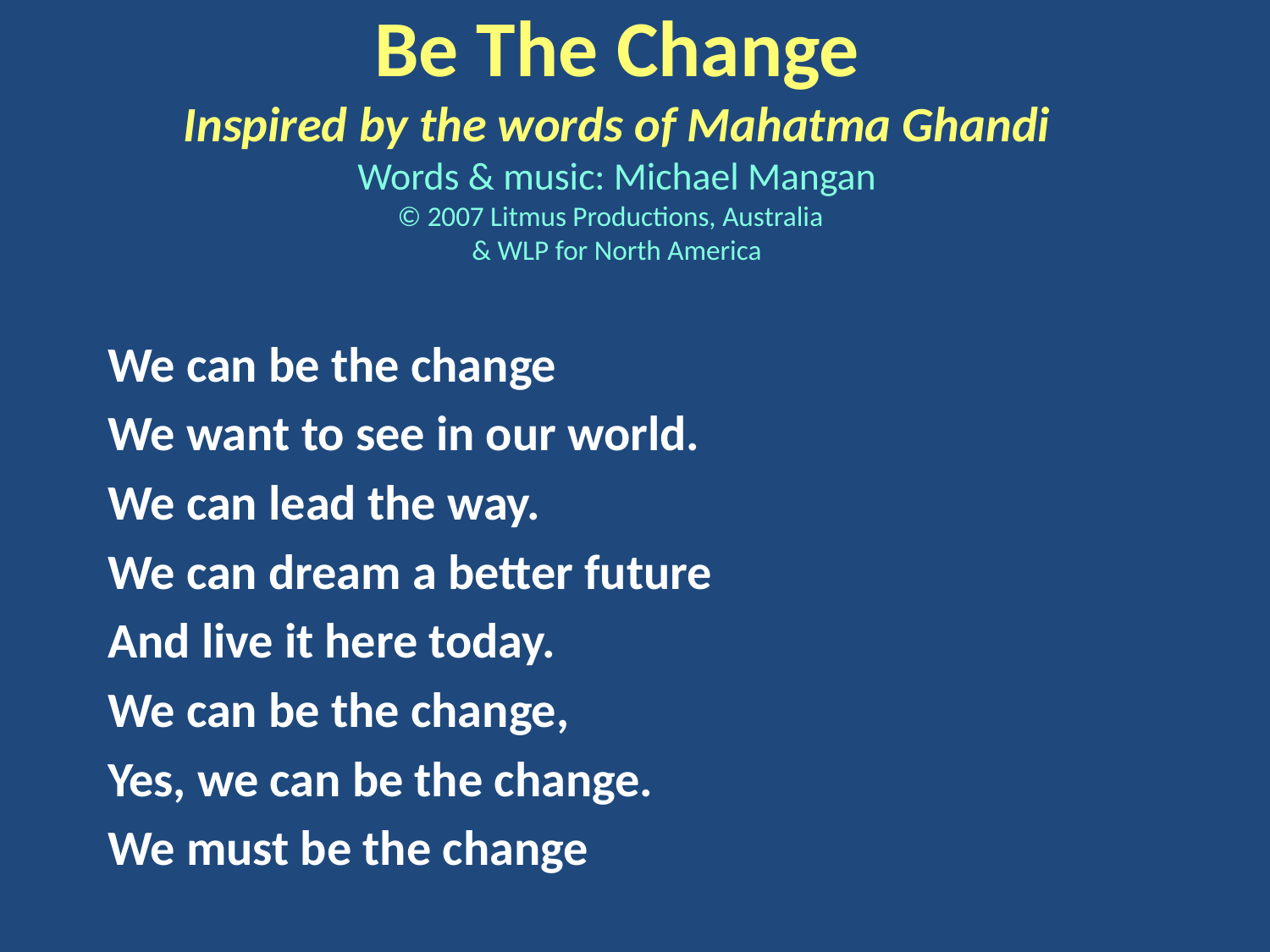

Be The Change
Inspired by the words of Mahatma Ghandi
Words & music: Michael Mangan
© 2007 Litmus Productions, Australia
& WLP for North America
We can be the change
We want to see in our world.
We can lead the way.
We can dream a better future
And live it here today.
We can be the change,
Yes, we can be the change.
We must be the change